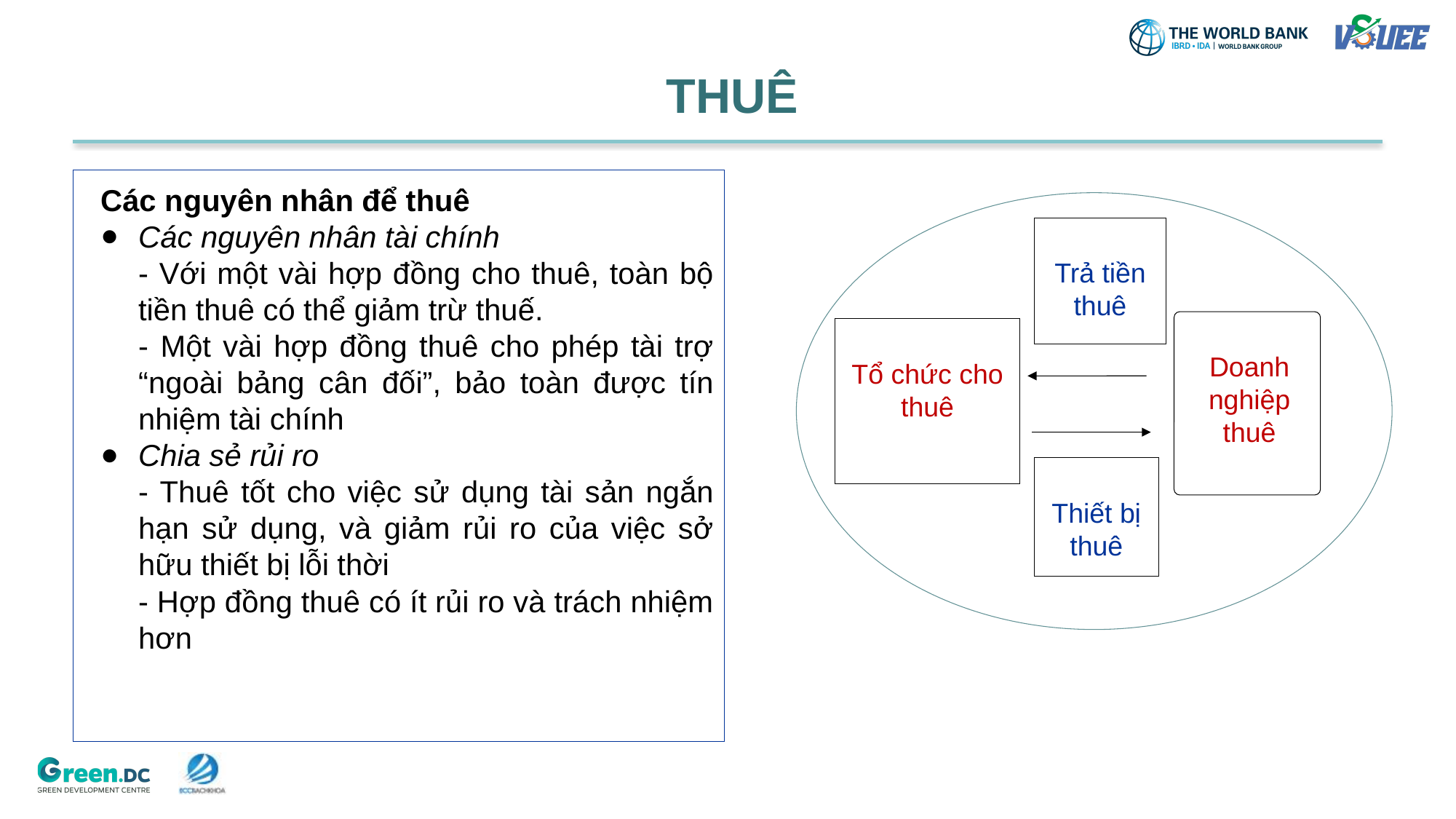

# THUÊ
Các nguyên nhân để thuê
Các nguyên nhân tài chính
- Với một vài hợp đồng cho thuê, toàn bộ tiền thuê có thể giảm trừ thuế.
- Một vài hợp đồng thuê cho phép tài trợ “ngoài bảng cân đối”, bảo toàn được tín nhiệm tài chính
Chia sẻ rủi ro
- Thuê tốt cho việc sử dụng tài sản ngắn hạn sử dụng, và giảm rủi ro của việc sở hữu thiết bị lỗi thời
- Hợp đồng thuê có ít rủi ro và trách nhiệm hơn

Trả tiền thuê

Tổ chức cho thuê
Doanh nghiệp thuê

Thiết bị thuê